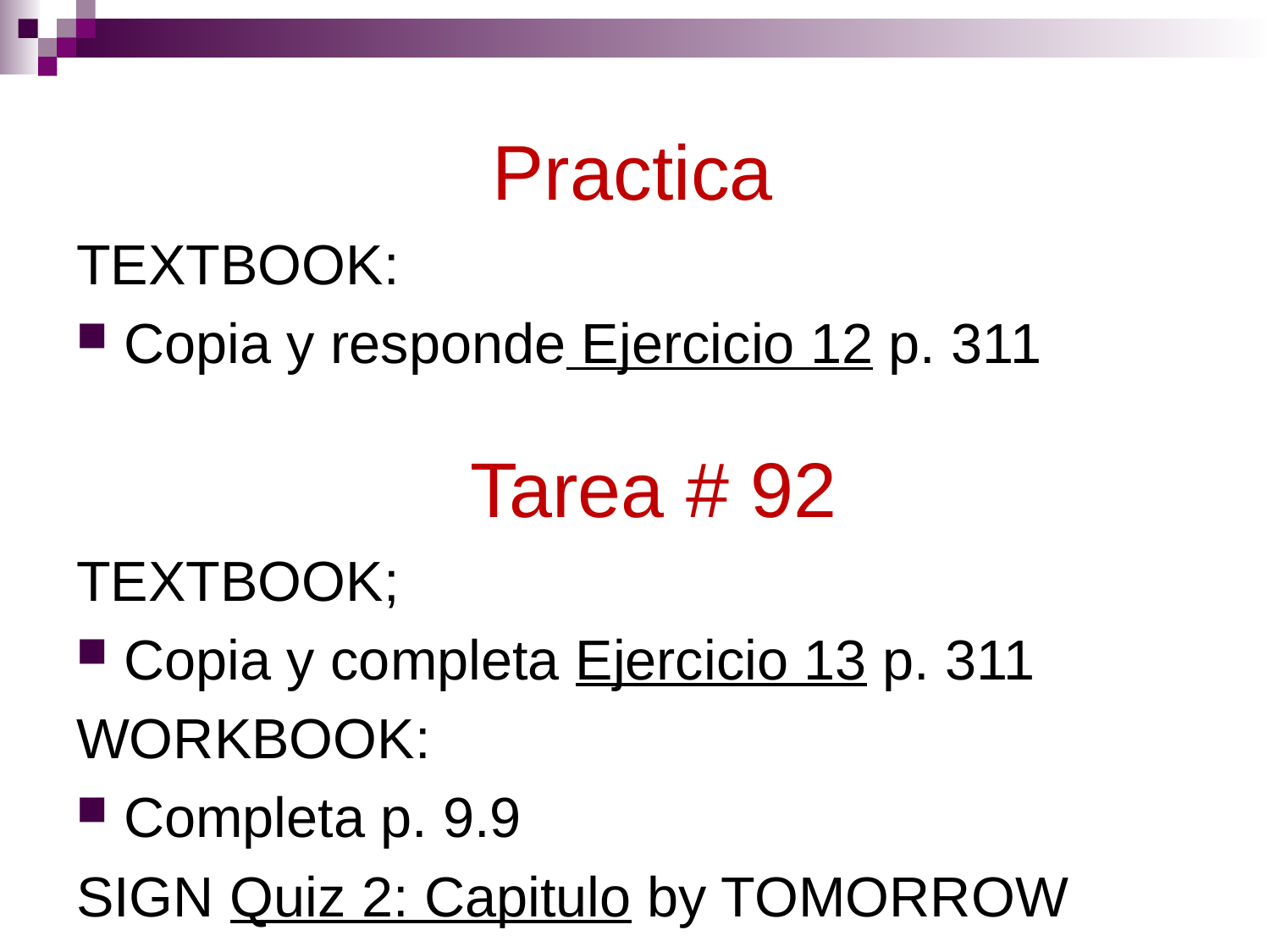

Practica
TEXTBOOK:
Copia y responde Ejercicio 12 p. 311

TEXTBOOK;
Copia y completa Ejercicio 13 p. 311
WORKBOOK:
Completa p. 9.9
SIGN Quiz 2: Capitulo by TOMORROW
Tarea # 92